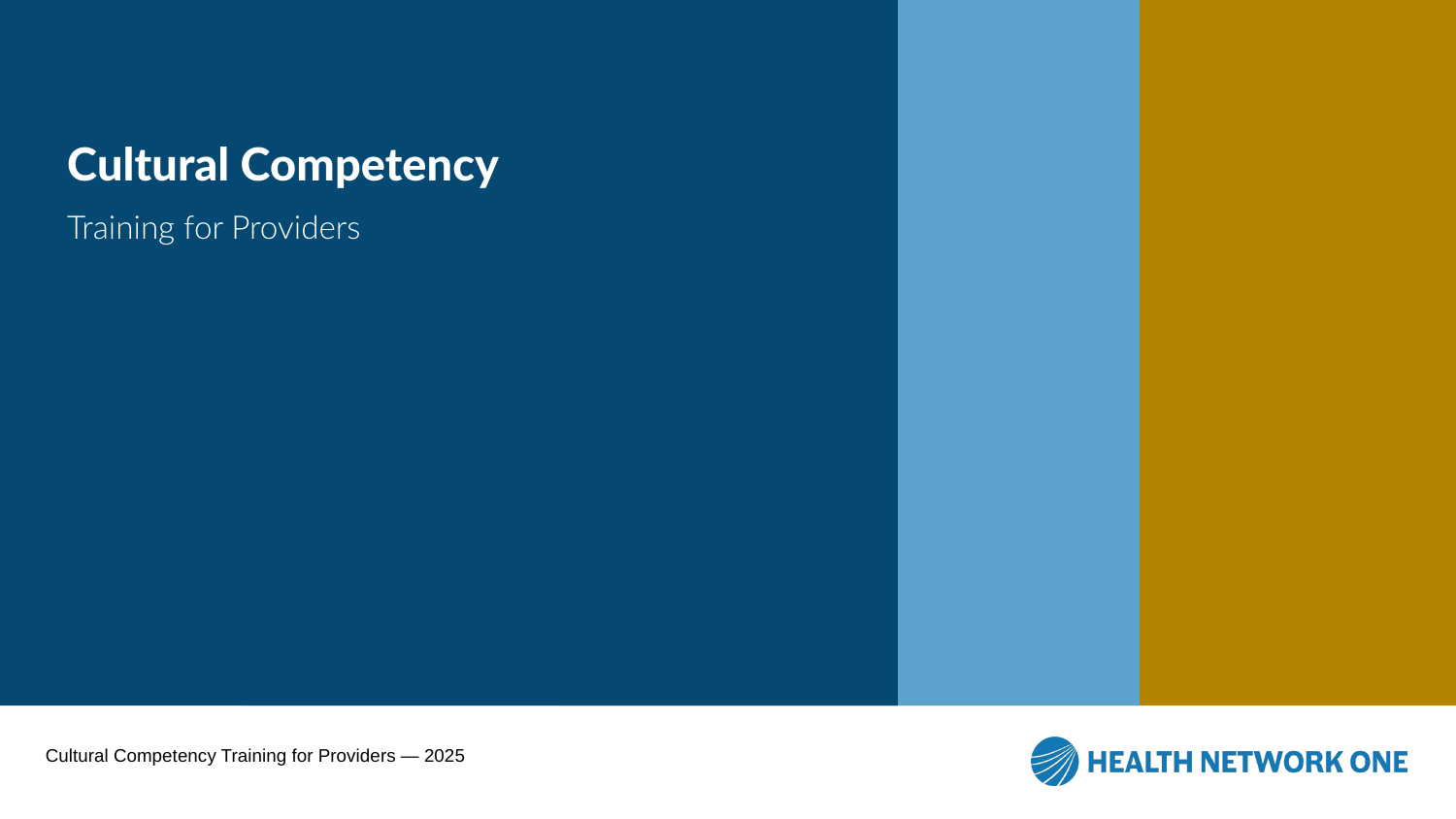

Cultural Competency
# Training for Providers
Cultural Competency Training for Providers — 2025